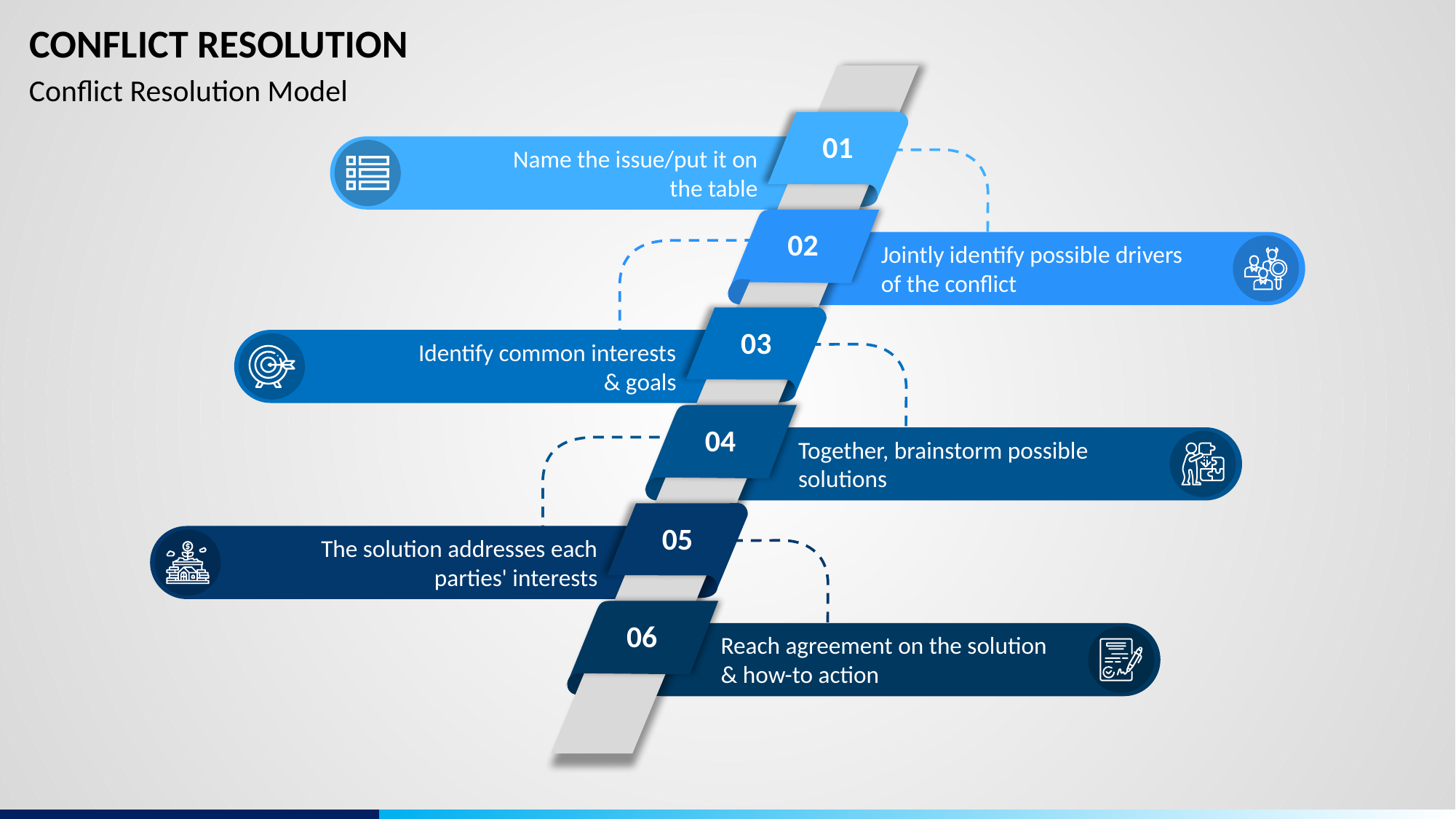

# CONFLICT RESOLUTION

01

Name the issue/put it on the table

02

Jointly identify possible drivers of the conflict

03

Identify common interests & goals

04

Together, brainstorm possible solutions

05

The solution addresses each parties' interests

06

Reach agreement on the solution & how-to action

Conflict Resolution Model